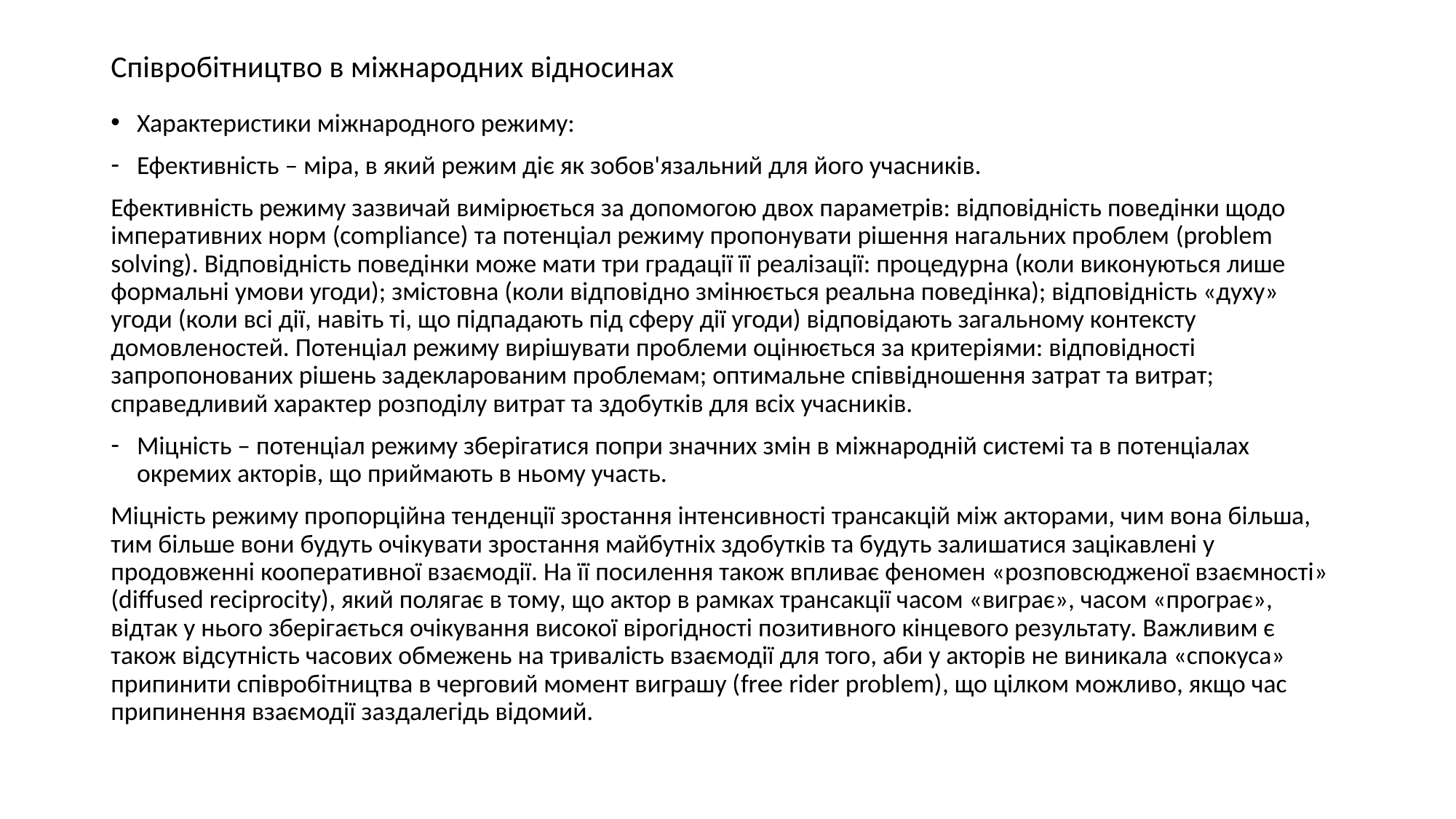

# Співробітництво в міжнародних відносинах
Характеристики міжнародного режиму:
Ефективність – міра, в який режим діє як зобов'язальний для його учасників.
Ефективність режиму зазвичай вимірюється за допомогою двох параметрів: відповідність поведінки щодо імперативних норм (compliance) та потенціал режиму пропонувати рішення нагальних проблем (problem solving). Відповідність поведінки може мати три градації її реалізації: процедурна (коли виконуються лише формальні умови угоди); змістовна (коли відповідно змінюється реальна поведінка); відповідність «духу» угоди (коли всі дії, навіть ті, що підпадають під сферу дії угоди) відповідають загальному контексту домовленостей. Потенціал режиму вирішувати проблеми оцінюється за критеріями: відповідності запропонованих рішень задекларованим проблемам; оптимальне співвідношення затрат та витрат; справедливий характер розподілу витрат та здобутків для всіх учасників.
Міцність – потенціал режиму зберігатися попри значних змін в міжнародній системі та в потенціалах окремих акторів, що приймають в ньому участь.
Міцність режиму пропорційна тенденції зростання інтенсивності трансакцій між акторами, чим вона більша, тим більше вони будуть очікувати зростання майбутніх здобутків та будуть залишатися зацікавлені у продовженні кооперативної взаємодії. На її посилення також впливає феномен «розповсюдженої взаємності» (diffused reciprocity), який полягає в тому, що актор в рамках трансакції часом «виграє», часом «програє», відтак у нього зберігається очікування високої вірогідності позитивного кінцевого результату. Важливим є також відсутність часових обмежень на тривалість взаємодії для того, аби у акторів не виникала «спокуса» припинити співробітництва в черговий момент виграшу (free rider problem), що цілком можливо, якщо час припинення взаємодії заздалегідь відомий.